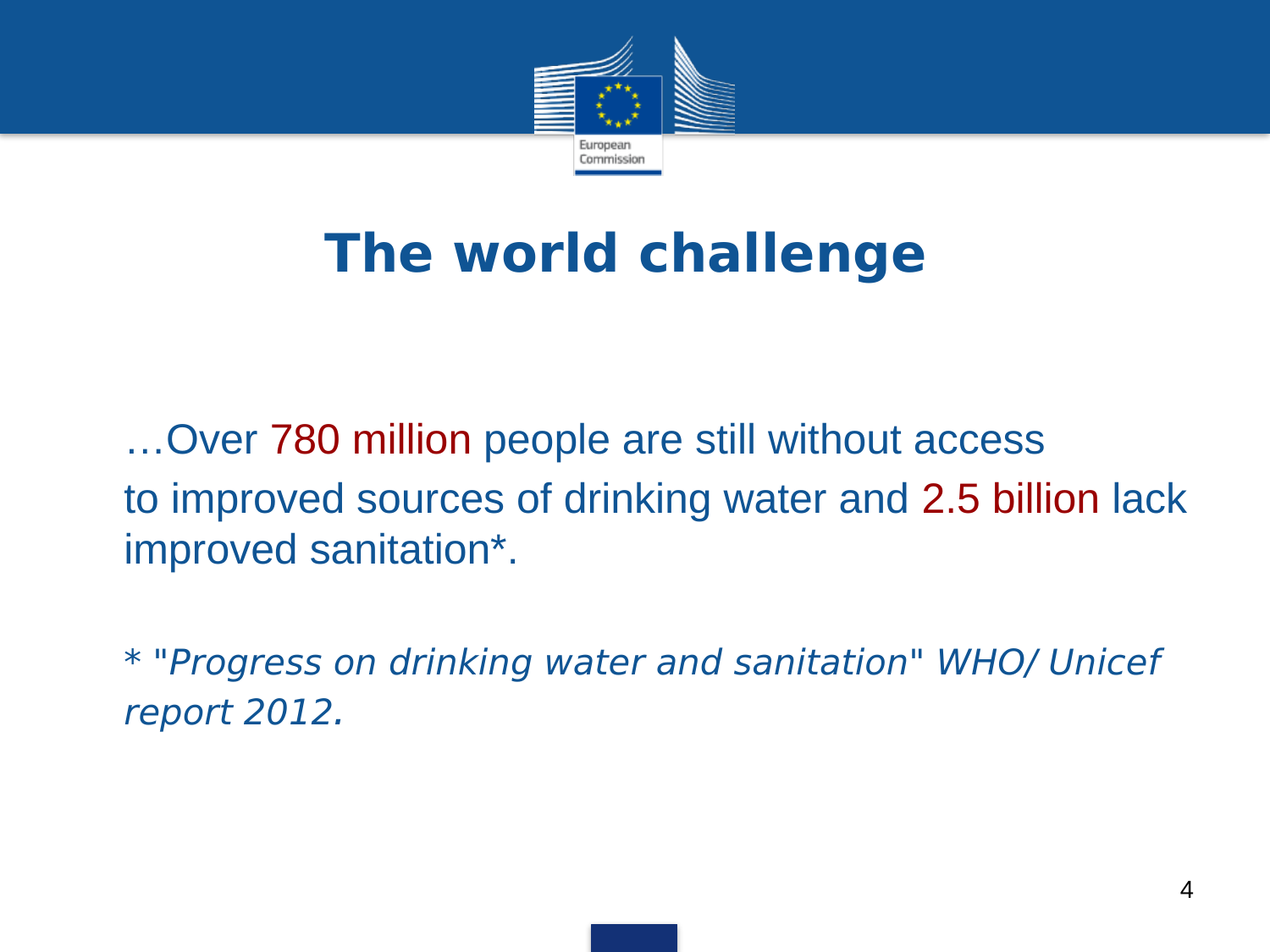

# The world challenge

…Over 780 million people are still without access
to improved sources of drinking water and 2.5 billion lack improved sanitation*.

* "Progress on drinking water and sanitation" WHO/ Unicef report 2012.
4